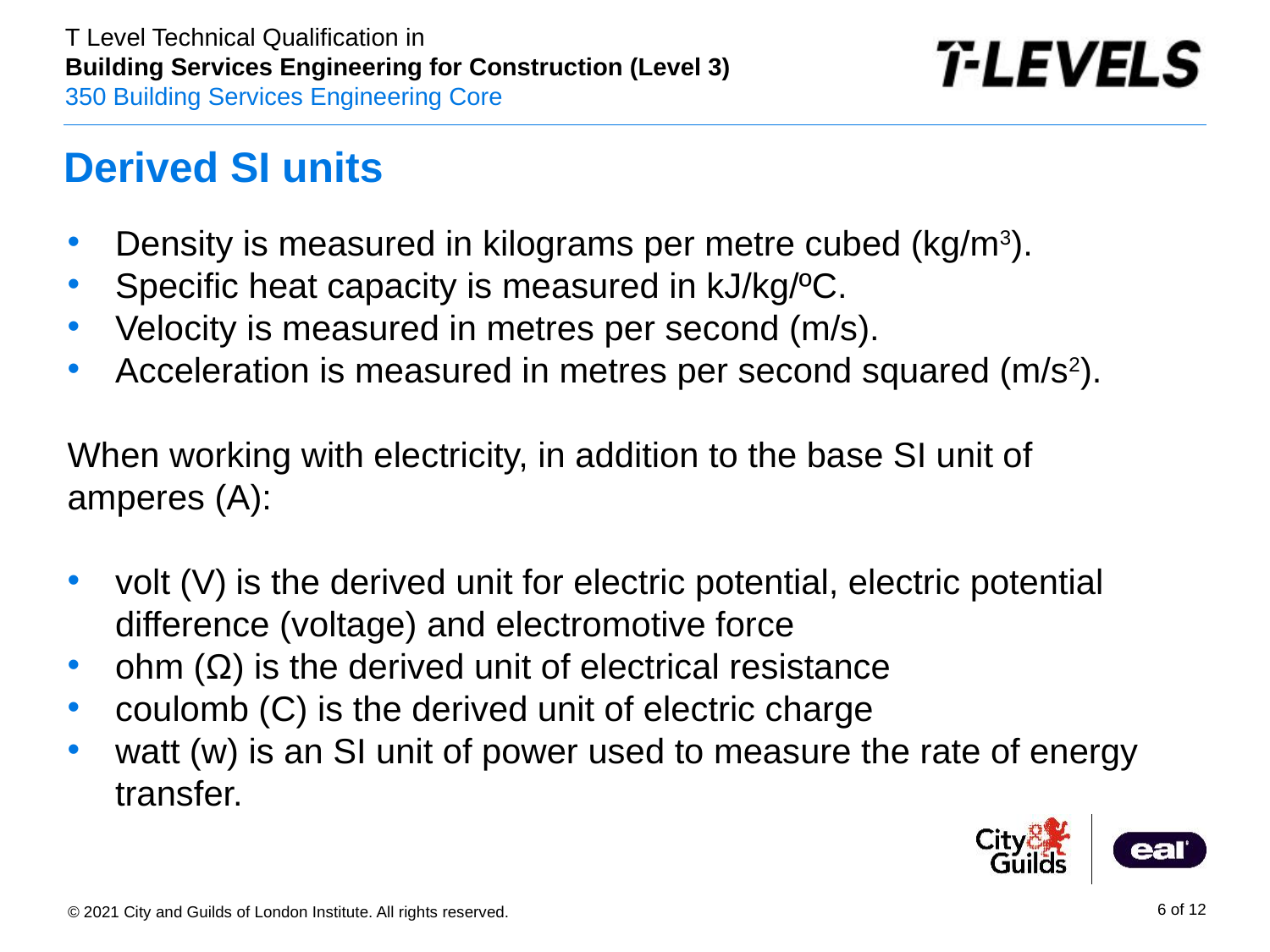

# Derived SI units
Density is measured in kilograms per metre cubed (kg/m3).
Specific heat capacity is measured in kJ/kg/ºC.
Velocity is measured in metres per second (m/s).
Acceleration is measured in metres per second squared (m/s2).

When working with electricity, in addition to the base SI unit of amperes (A):

volt (V) is the derived unit for electric potential, electric potential difference (voltage) and electromotive force
ohm (Ω) is the derived unit of electrical resistance
coulomb (C) is the derived unit of electric charge
watt (w) is an SI unit of power used to measure the rate of energy transfer.